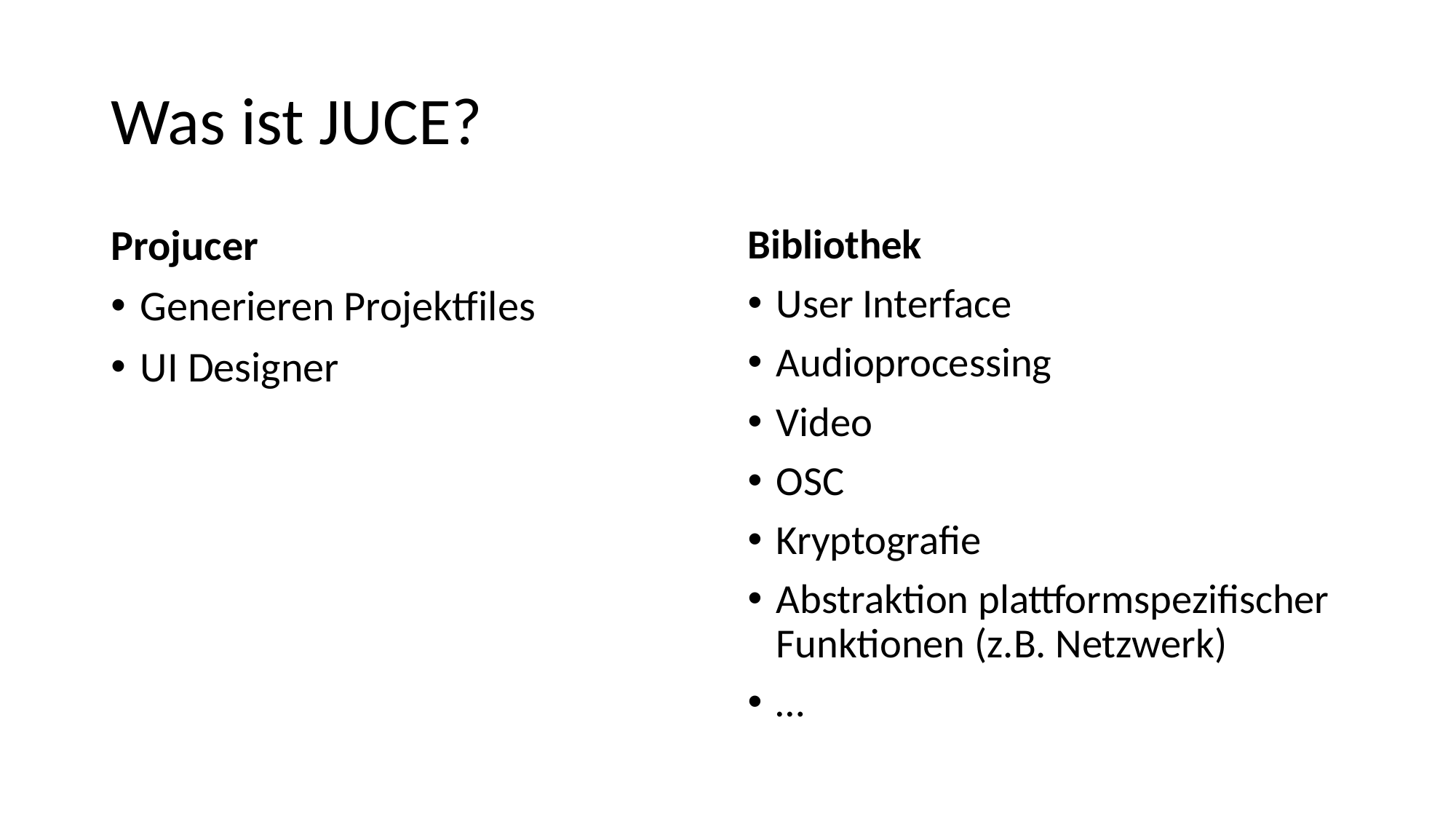

# Was ist JUCE?
Projucer
Generieren Projektfiles
UI Designer
Bibliothek
User Interface
Audioprocessing
Video
OSC
Kryptografie
Abstraktion plattformspezifischer Funktionen (z.B. Netzwerk)
…